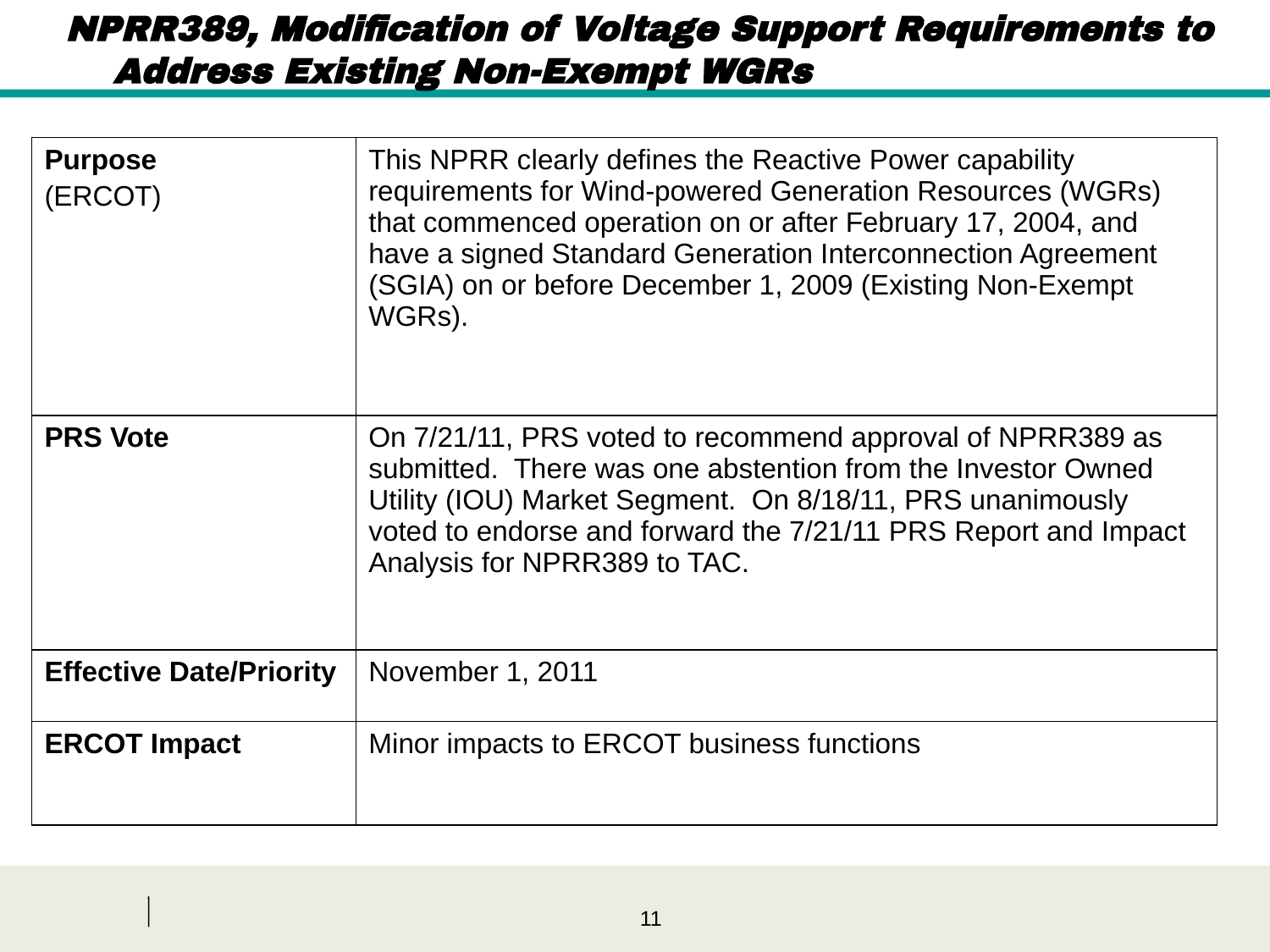

NPRR389, Modification of Voltage Support Requirements to Address Existing Non-Exempt WGRs
| Purpose (ERCOT) | This NPRR clearly defines the Reactive Power capability requirements for Wind-powered Generation Resources (WGRs) that commenced operation on or after February 17, 2004, and have a signed Standard Generation Interconnection Agreement (SGIA) on or before December 1, 2009 (Existing Non-Exempt WGRs). |
| --- | --- |
| PRS Vote | On 7/21/11, PRS voted to recommend approval of NPRR389 as submitted. There was one abstention from the Investor Owned Utility (IOU) Market Segment. On 8/18/11, PRS unanimously voted to endorse and forward the 7/21/11 PRS Report and Impact Analysis for NPRR389 to TAC. |
| Effective Date/Priority | November 1, 2011 |
| ERCOT Impact | Minor impacts to ERCOT business functions |